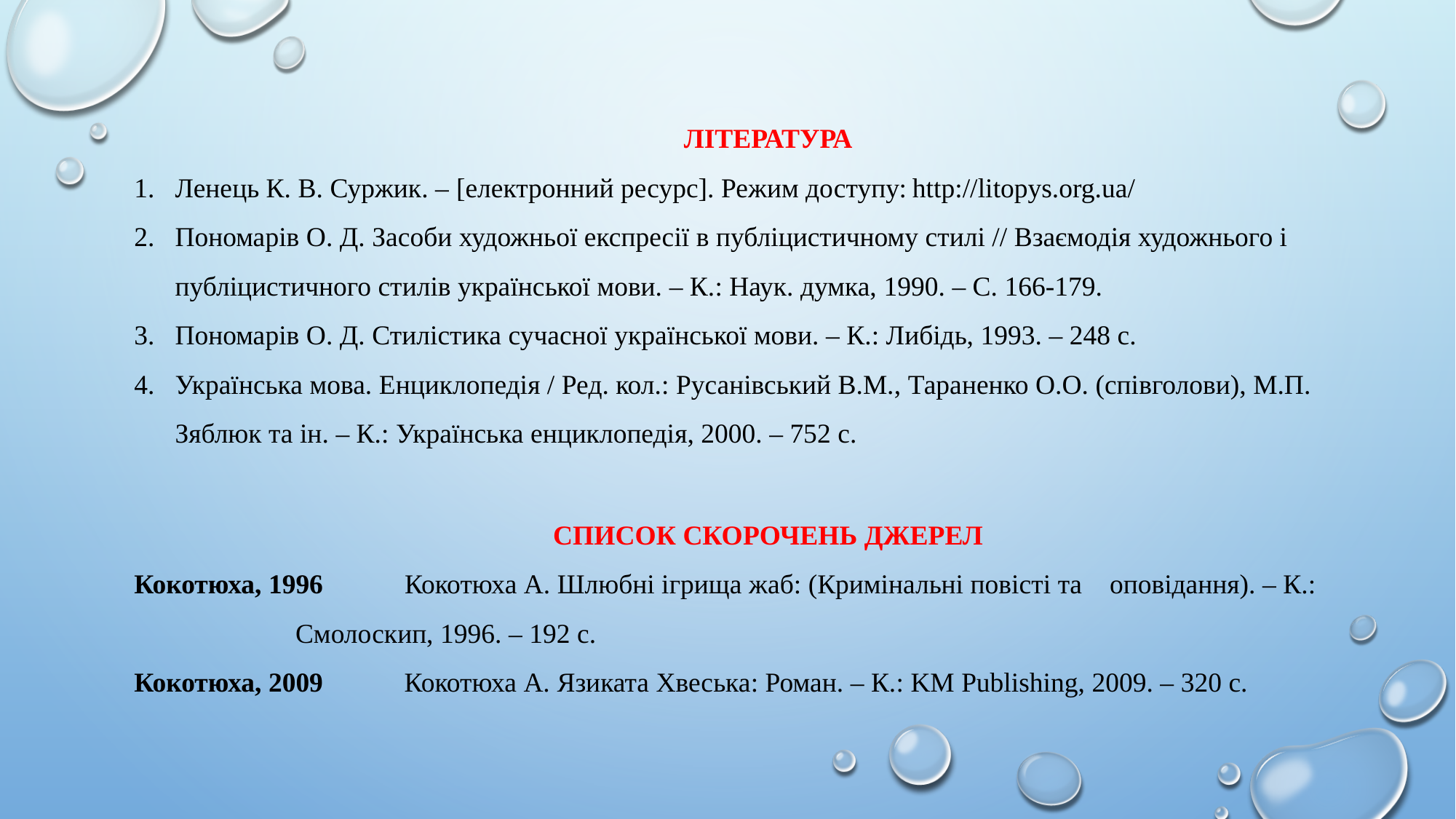

ЛІТЕРАТУРА
Ленець К. В. Суржик. – [електронний ресурс]. Режим доступу: http://litopys.org.ua/
Пономарів О. Д. Засоби художньої експресії в публіцистичному стилі // Взаємодія художнього і публіцистичного стилів української мови. – К.: Наук. думка, 1990. – С. 166-179.
Пономарів О. Д. Стилістика сучасної української мови. – К.: Либідь, 1993. – 248 с.
Українська мова. Енциклопедія / Ред. кол.: Русанівський В.М., Тараненко О.О. (співголови), М.П. Зяблюк та ін. – К.: Українська енциклопедія, 2000. – 752 с.

СПИСОК СКОРОЧЕНЬ ДЖЕРЕЛ
Кокотюха, 1996	Кокотюха А. Шлюбні ігрища жаб: (Кримінальні повісті та    оповідання). – К.: Смолоскип, 1996. – 192 с.
Кокотюха, 2009	Кокотюха А. Язиката Хвеська: Роман. – К.: KM Publishing, 2009. – 320 с.